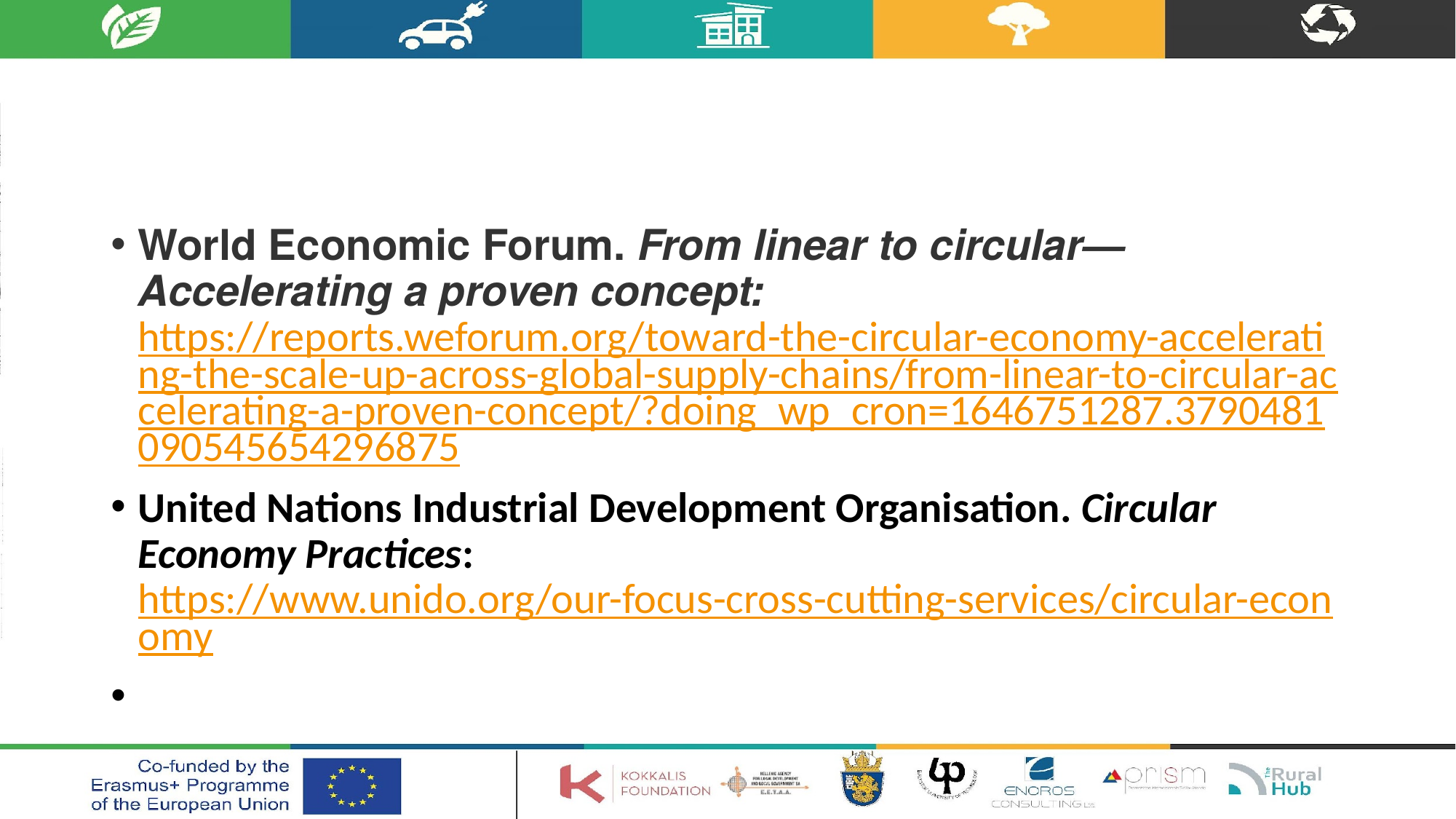

World Economic Forum. From linear to circular—Accelerating a proven concept: https://reports.weforum.org/toward-the-circular-economy-accelerating-the-scale-up-across-global-supply-chains/from-linear-to-circular-accelerating-a-proven-concept/?doing_wp_cron=1646751287.3790481090545654296875
United Nations Industrial Development Organisation. Circular Economy Practices: https://www.unido.org/our-focus-cross-cutting-services/circular-economy